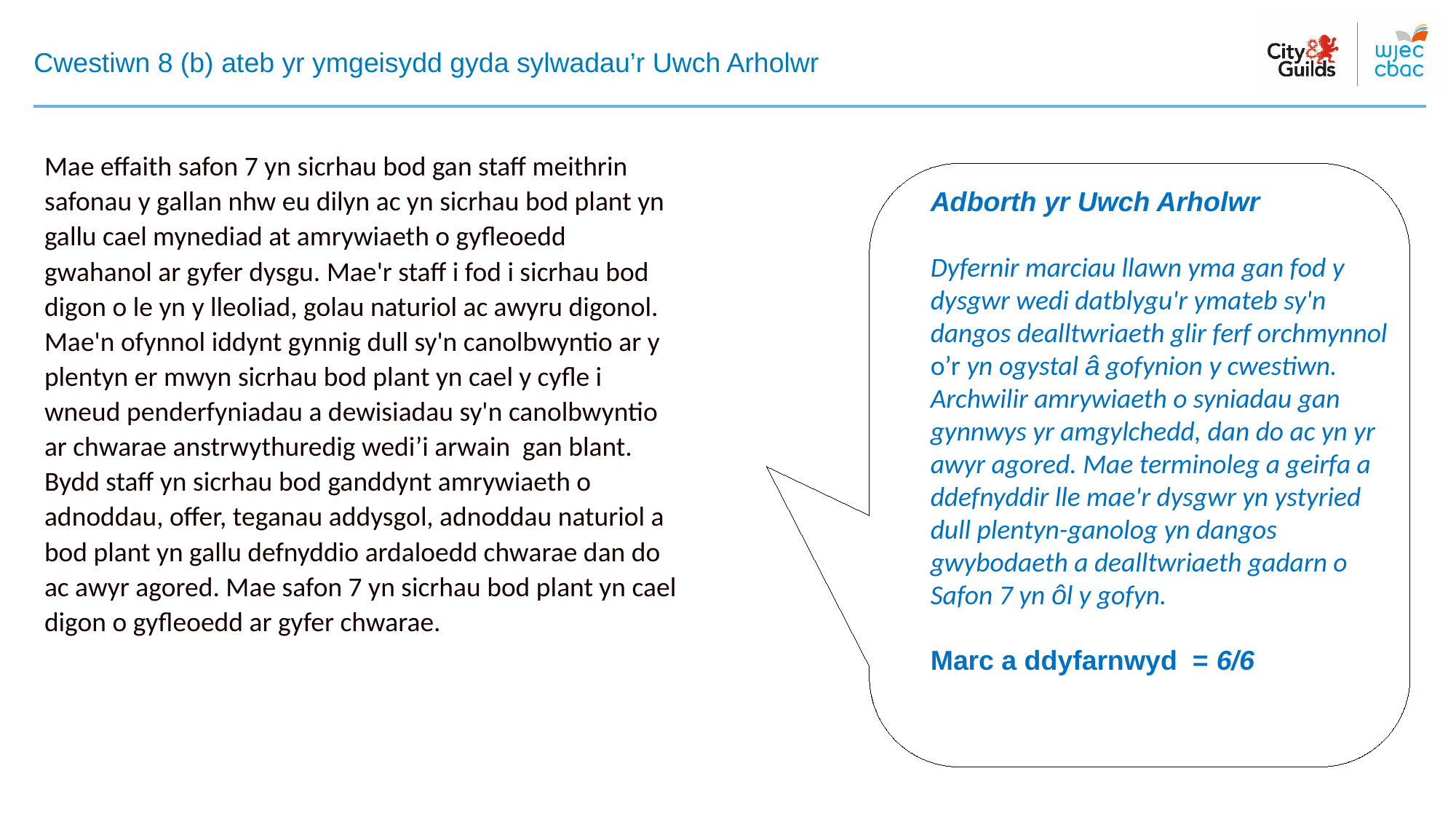

# Cwestiwn 8 (b) ateb yr ymgeisydd gyda sylwadau’r Uwch Arholwr
Mae effaith safon 7 yn sicrhau bod gan staff meithrin safonau y gallan nhw eu dilyn ac yn sicrhau bod plant yn gallu cael mynediad at amrywiaeth o gyfleoedd gwahanol ar gyfer dysgu. Mae'r staff i fod i sicrhau bod digon o le yn y lleoliad, golau naturiol ac awyru digonol. Mae'n ofynnol iddynt gynnig dull sy'n canolbwyntio ar y plentyn er mwyn sicrhau bod plant yn cael y cyfle i wneud penderfyniadau a dewisiadau sy'n canolbwyntio ar chwarae anstrwythuredig wedi’i arwain  gan blant. Bydd staff yn sicrhau bod ganddynt amrywiaeth o adnoddau, offer, teganau addysgol, adnoddau naturiol a bod plant yn gallu defnyddio ardaloedd chwarae dan do ac awyr agored. Mae safon 7 yn sicrhau bod plant yn cael digon o gyfleoedd ar gyfer chwarae.

Adborth yr Uwch Arholwr

Dyfernir marciau llawn yma gan fod y dysgwr wedi datblygu'r ymateb sy'n dangos dealltwriaeth glir ferf orchmynnol
o’r yn ogystal â gofynion y cwestiwn. Archwilir amrywiaeth o syniadau gan gynnwys yr amgylchedd, dan do ac yn yr awyr agored. Mae terminoleg a geirfa a ddefnyddir lle mae'r dysgwr yn ystyried dull plentyn-ganolog yn dangos gwybodaeth a dealltwriaeth gadarn o Safon 7 yn ôl y gofyn.

Marc a ddyfarnwyd  = 6/6